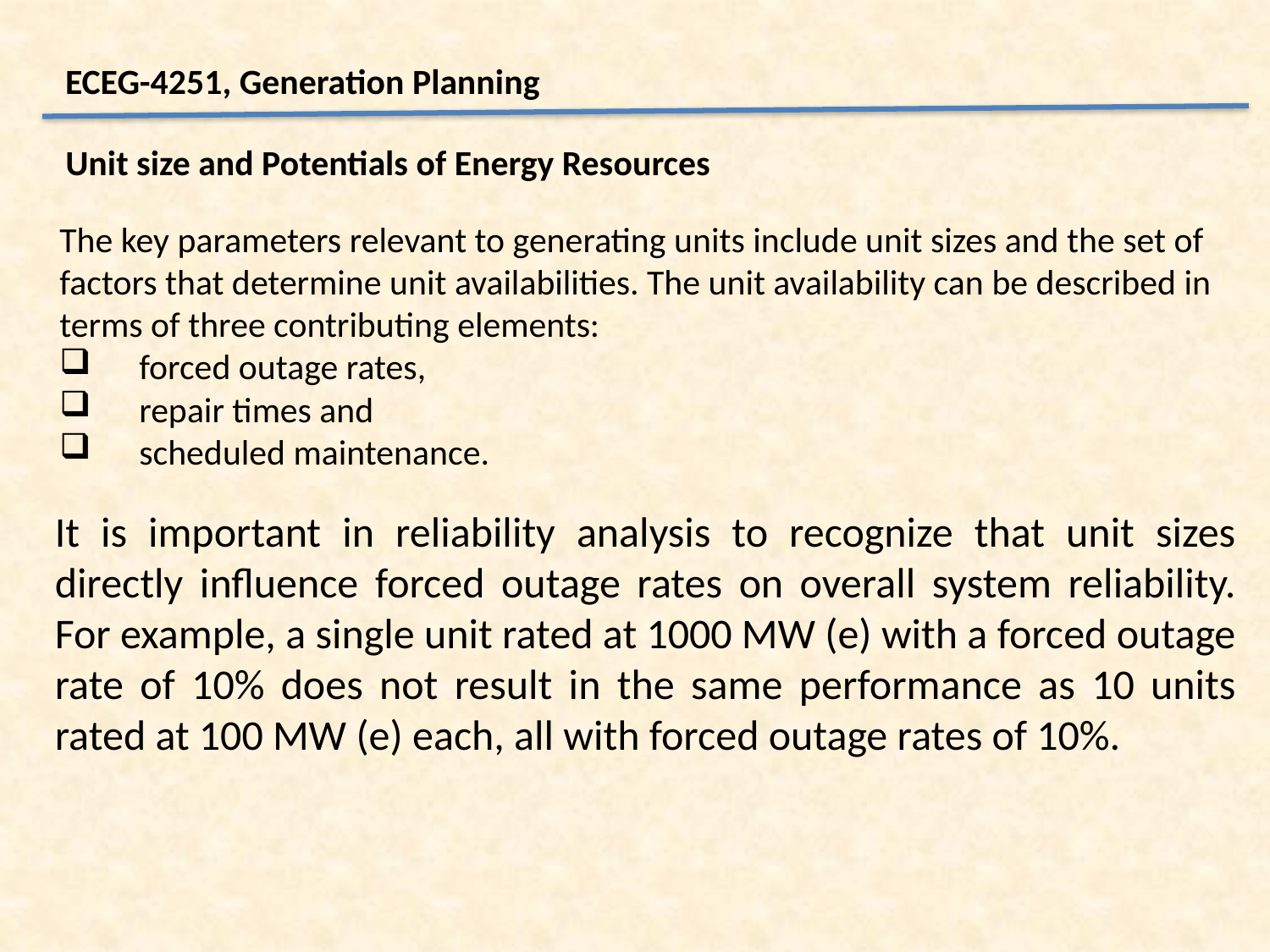

ECEG-4251, Generation Planning
Unit size and Potentials of Energy Resources
The key parameters relevant to generating units include unit sizes and the set of factors that determine unit availabilities. The unit availability can be described in terms of three contributing elements:
 forced outage rates,
 repair times and
 scheduled maintenance.
It is important in reliability analysis to recognize that unit sizes directly influence forced outage rates on overall system reliability. For example, a single unit rated at 1000 MW (e) with a forced outage rate of 10% does not result in the same performance as 10 units rated at 100 MW (e) each, all with forced outage rates of 10%.